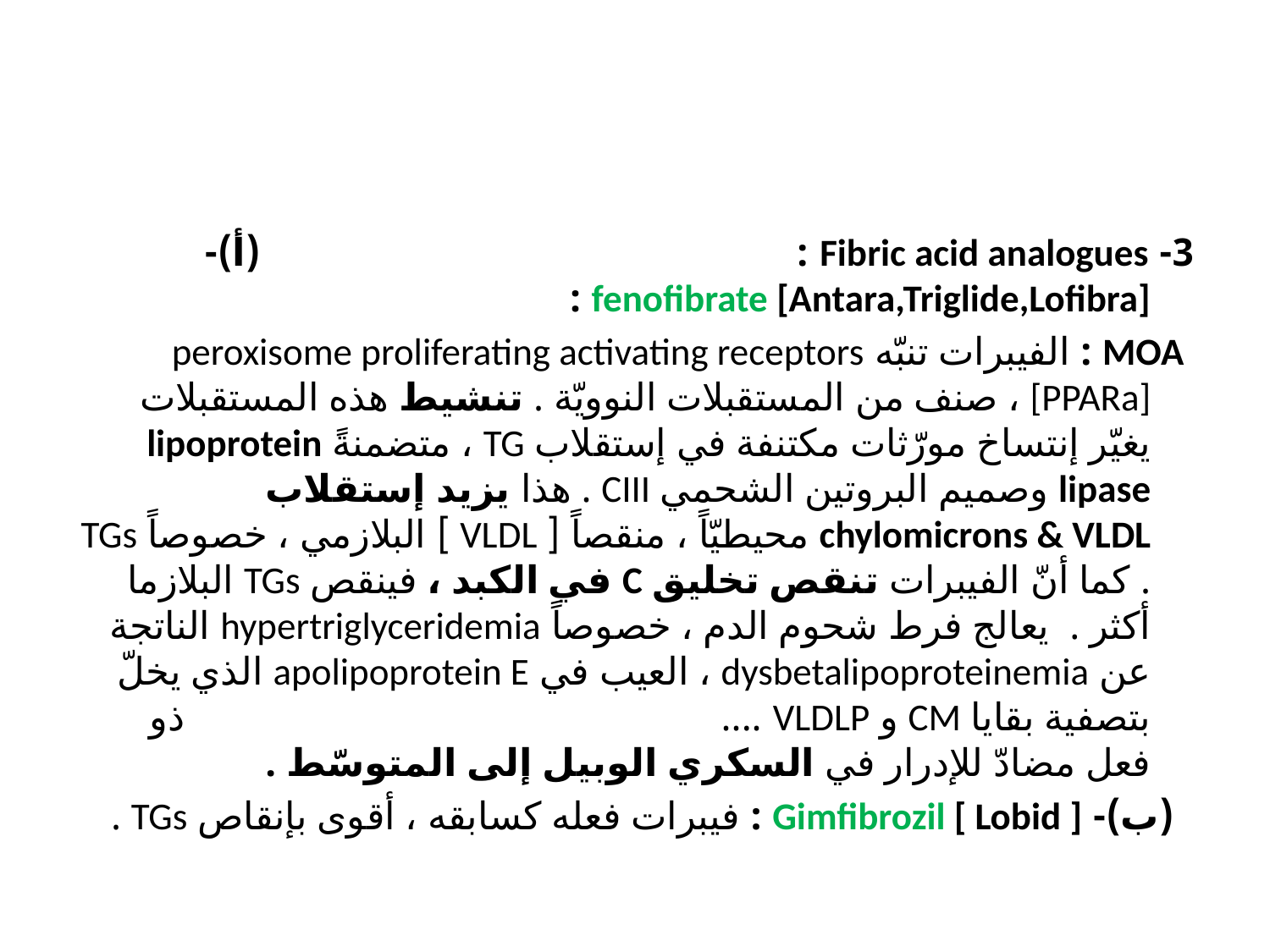

#
3- Fibric acid analogues :                                                      (أ)- fenofibrate [Antara,Triglide,Lofibra] :
 MOA : الفيبرات تنبّه peroxisome proliferating activating receptors [PPARa] ، صنف من المستقبلات النوويّة . تنشيط هذه المستقبلات يغيّر إنتساخ مورّثات مكتنفة في إستقلاب TG ، متضمنةً lipoprotein lipase وصميم البروتين الشحمي CIII . هذا يزيد إستقلاب chylomicrons & VLDL محيطيّاً ، منقصاً [ VLDL ] البلازمي ، خصوصاً TGs . كما أنّ الفيبرات تنقص تخليق C في الكبد ، فينقص TGs البلازما أكثر .  يعالج فرط شحوم الدم ، خصوصاً hypertriglyceridemia الناتجة عن dysbetalipoproteinemia ، العيب في apolipoprotein E الذي يخلّ بتصفية بقايا CM و VLDLP ....                                                      ذو فعل مضادّ للإدرار في السكري الوبيل إلى المتوسّط .
  (ب)- Gimfibrozil [ Lobid ] : فيبرات فعله كسابقه ، أقوى بإنقاص TGs .